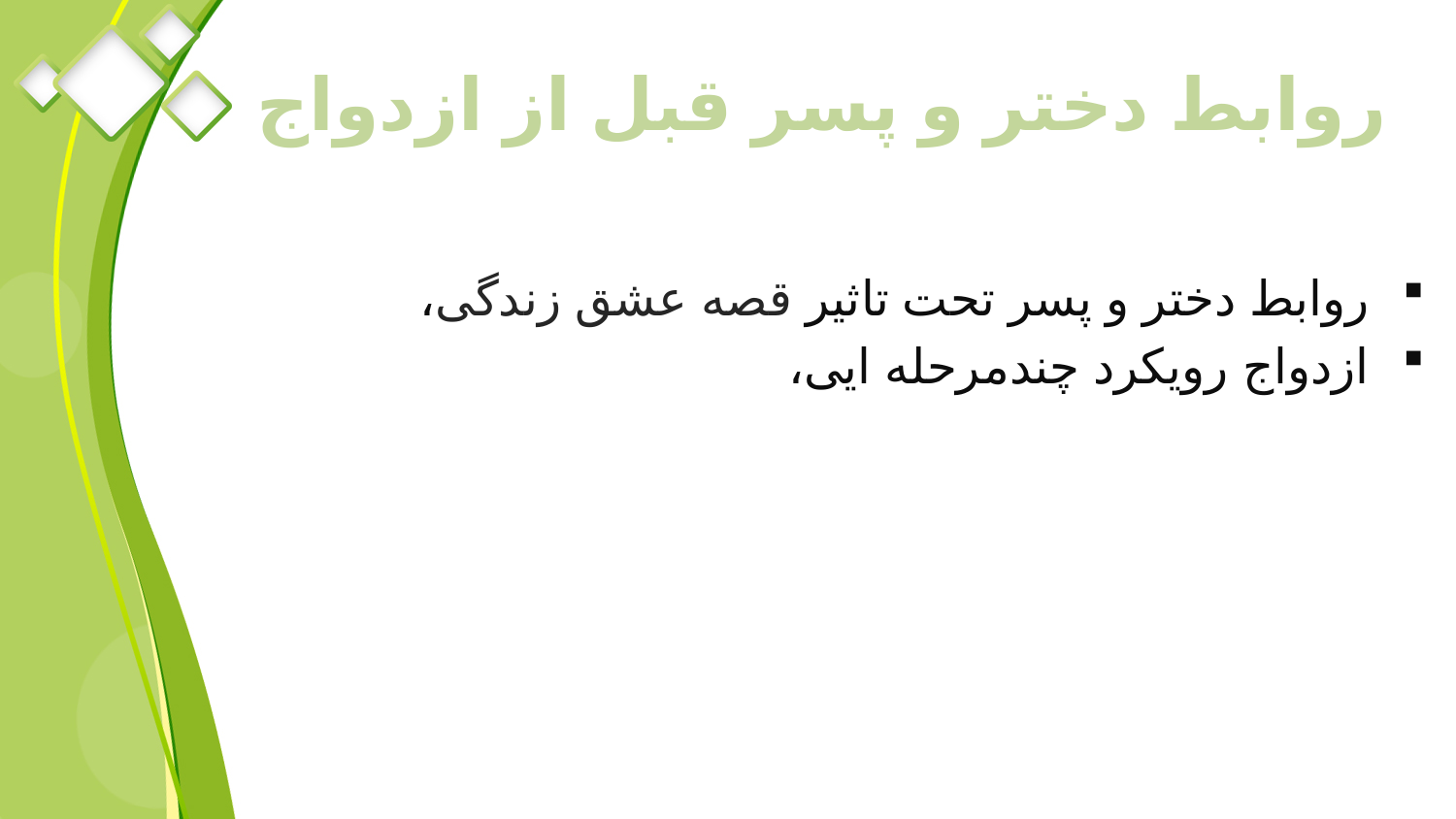

# روابط دختر و پسر قبل از ازدواج
روابط دختر و پسر تحت تاثیر قصه عشق زندگی،
ازدواج رویکرد چندمرحله ایی،